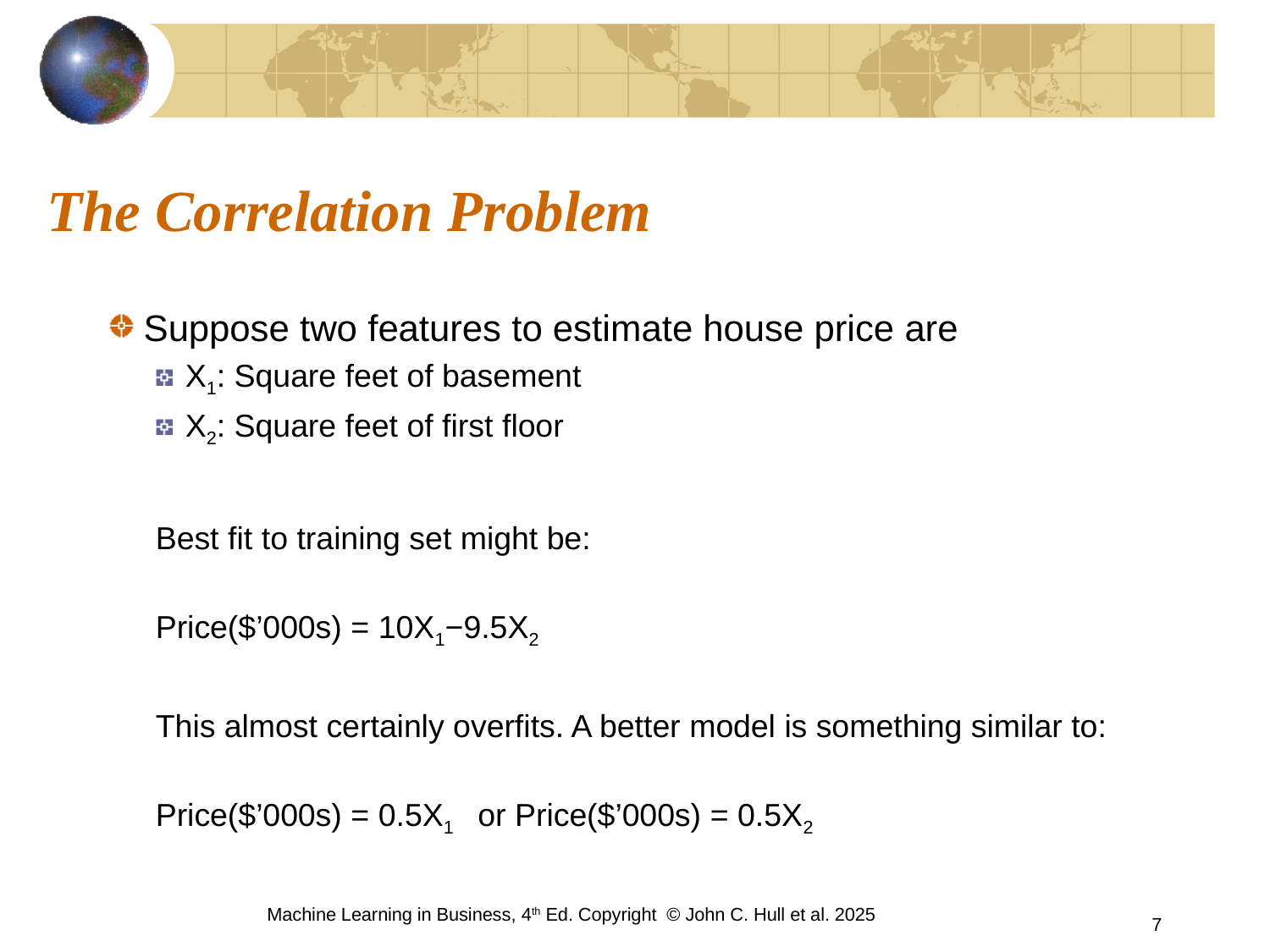

# The Correlation Problem
Suppose two features to estimate house price are
X1: Square feet of basement
X2: Square feet of first floor

Best fit to training set might be:

Price($’000s) = 10X1−9.5X2

This almost certainly overfits. A better model is something similar to:

Price($’000s) = 0.5X1    or Price($’000s) = 0.5X2
Machine Learning in Business, 4th Ed. Copyright  © John C. Hull et al. 2025
7